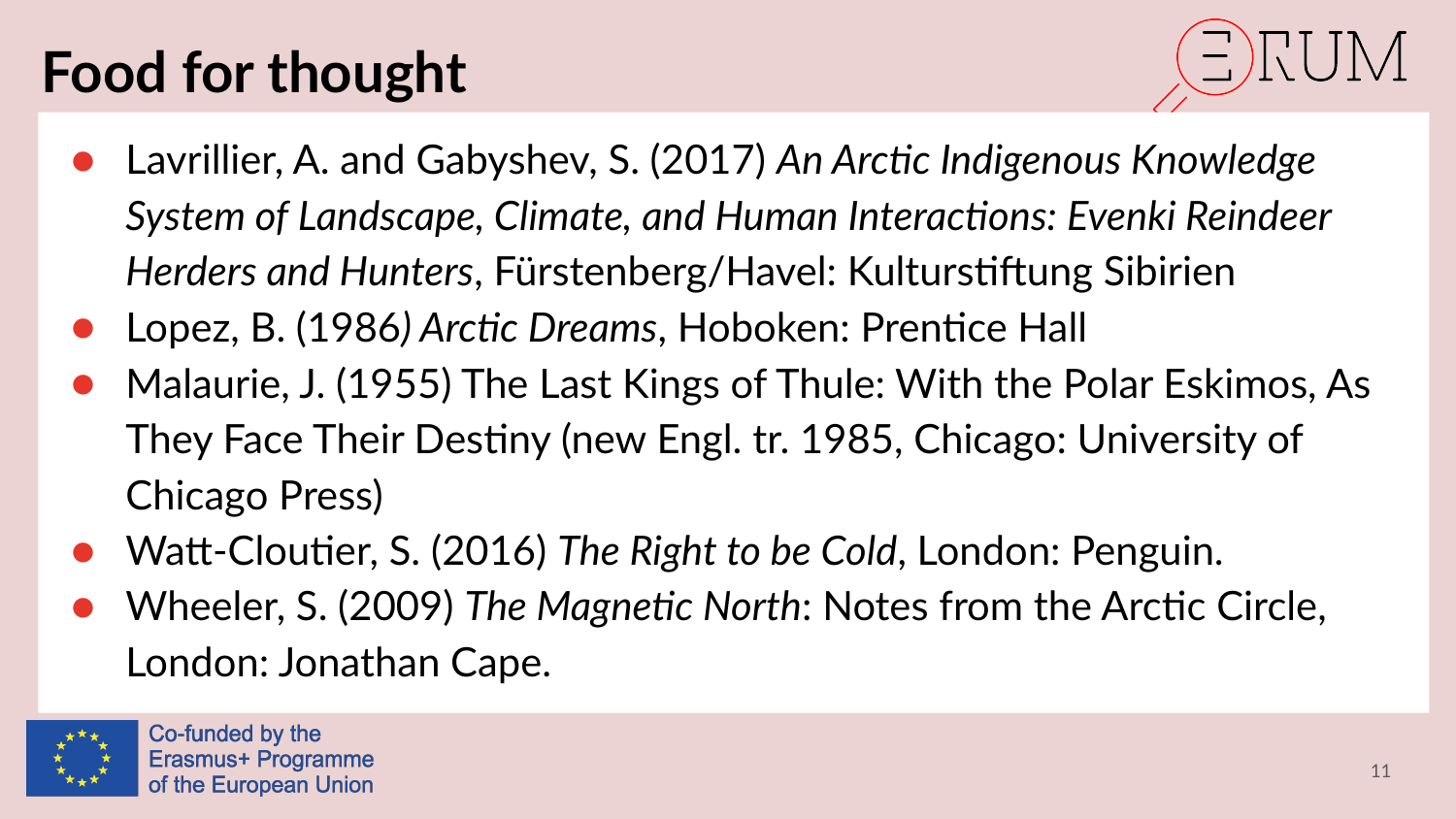

# Food for thought
Lavrillier, A. and Gabyshev, S. (2017) An Arctic Indigenous Knowledge System of Landscape, Climate, and Human Interactions: Evenki Reindeer Herders and Hunters, Fürstenberg/Havel: Kulturstiftung Sibirien
Lopez, B. (1986) Arctic Dreams, Hoboken: Prentice Hall
Malaurie, J. (1955) The Last Kings of Thule: With the Polar Eskimos, As They Face Their Destiny (new Engl. tr. 1985, Chicago: University of Chicago Press)
Watt-Cloutier, S. (2016) The Right to be Cold, London: Penguin.
Wheeler, S. (2009) The Magnetic North: Notes from the Arctic Circle, London: Jonathan Cape.

11